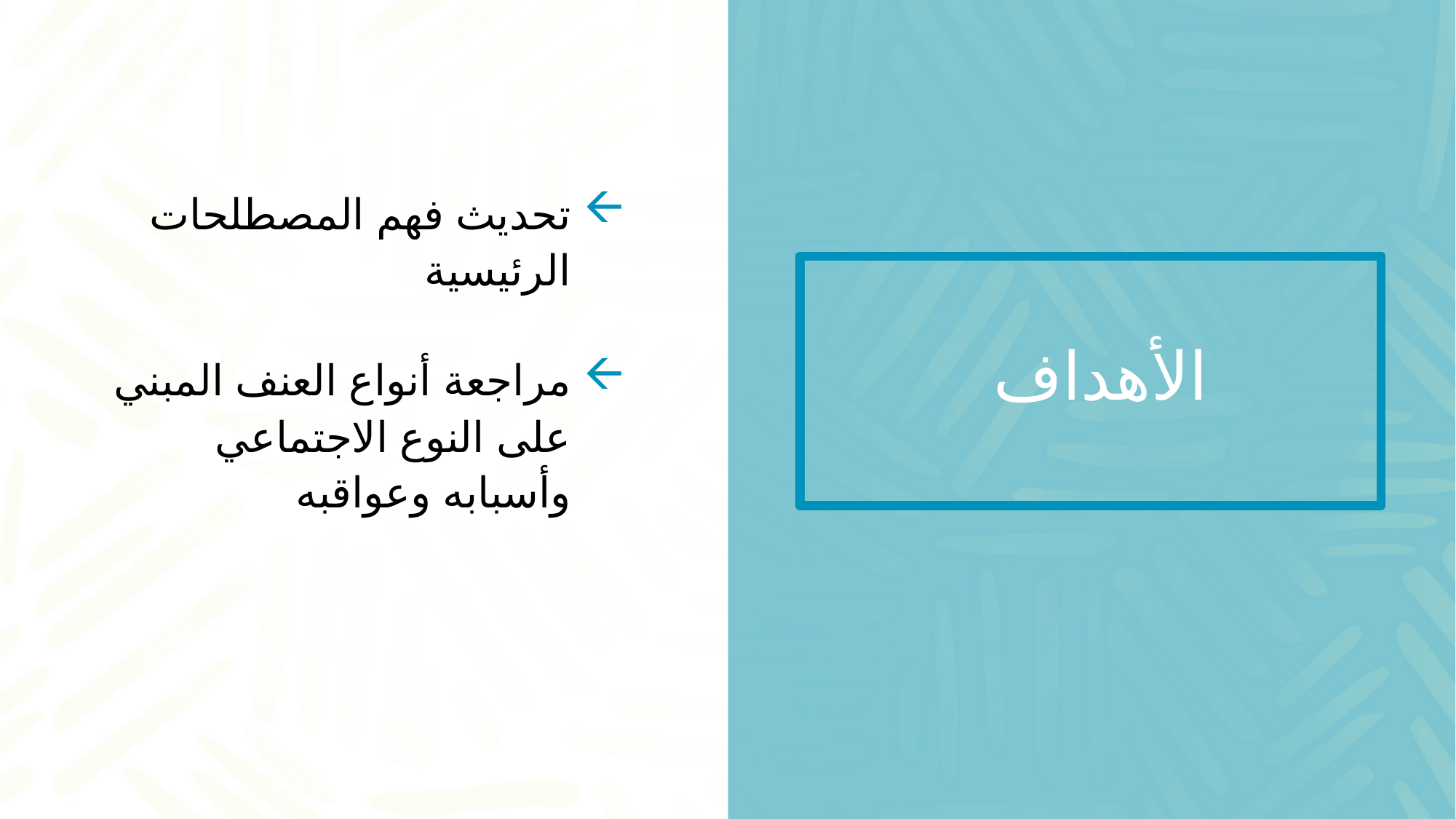

تحديث فهم المصطلحات الرئيسية
مراجعة أنواع العنف المبني على النوع الاجتماعي  وأسبابه وعواقبه

# الأهداف